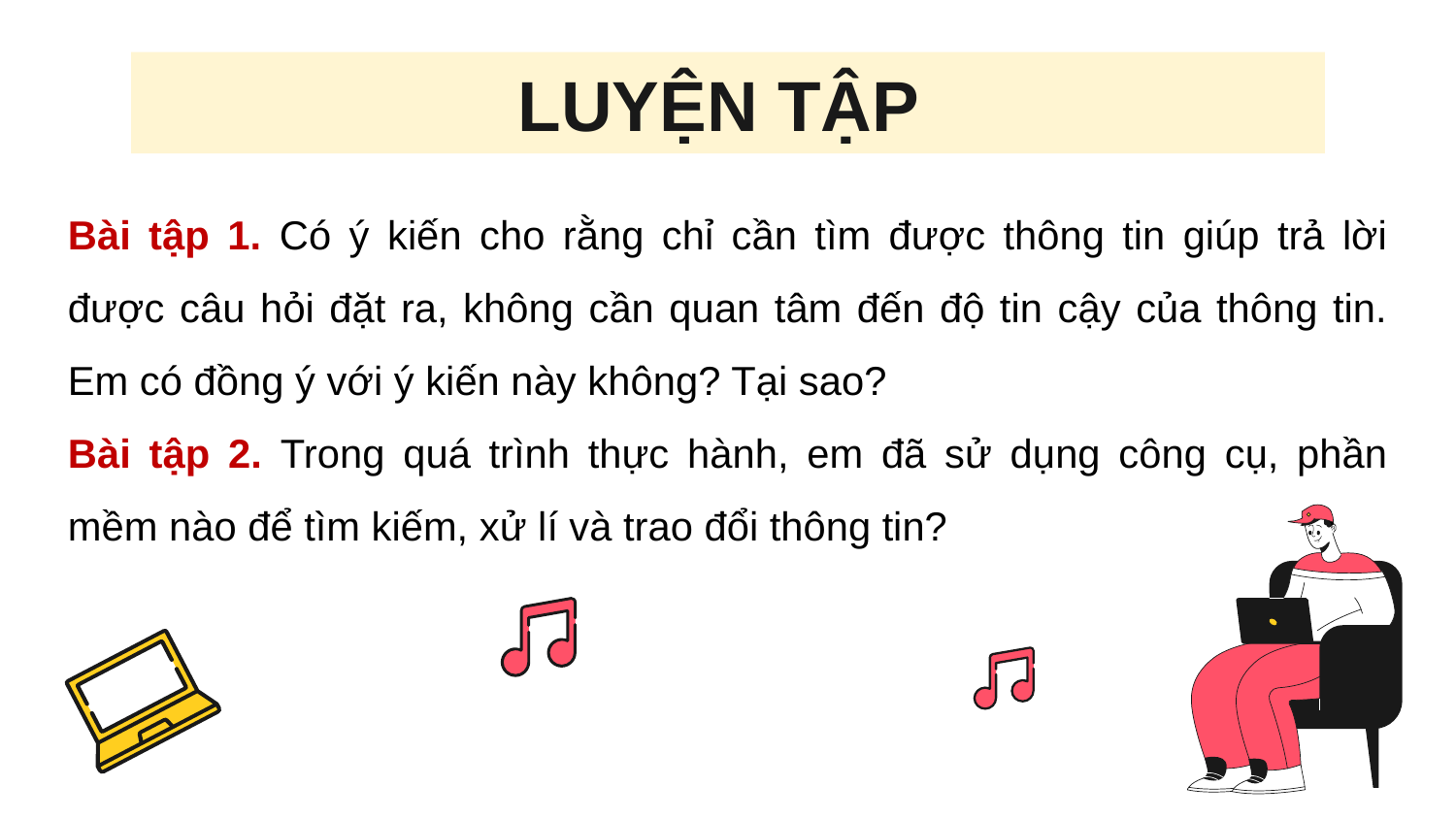

LUYỆN TẬP
Bài tập 1. Có ý kiến cho rằng chỉ cần tìm được thông tin giúp trả lời được câu hỏi đặt ra, không cần quan tâm đến độ tin cậy của thông tin. Em có đồng ý với ý kiến này không? Tại sao?
Bài tập 2. Trong quá trình thực hành, em đã sử dụng công cụ, phần mềm nào để tìm kiếm, xử lí và trao đổi thông tin?